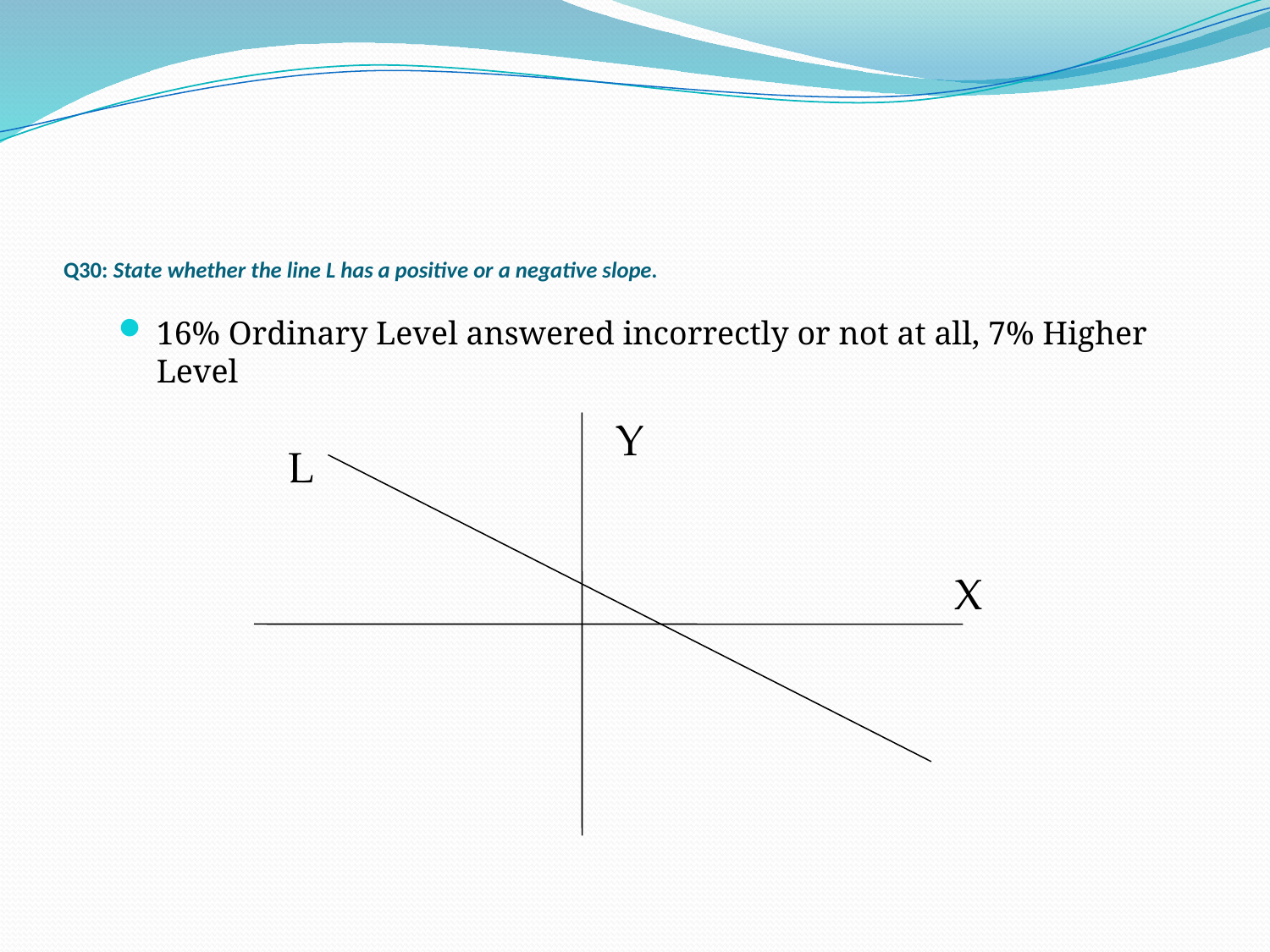

# Q30: State whether the line L has a positive or a negative slope.
16% Ordinary Level answered incorrectly or not at all, 7% Higher Level
Y

L

X